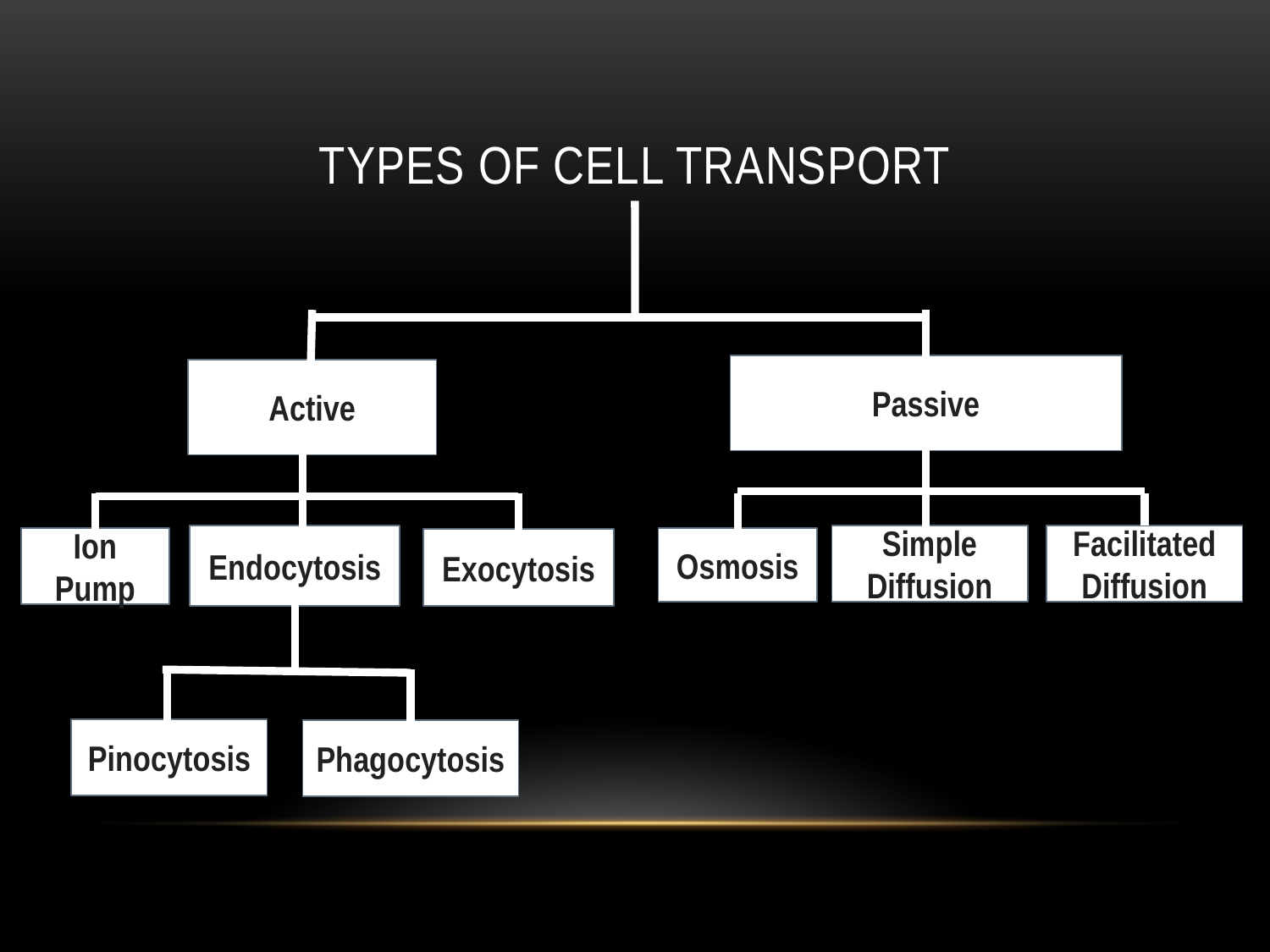

# Types of Cell Transport
Passive
Active
Endocytosis
Simple Diffusion
Facilitated Diffusion
Ion Pump
Osmosis
Exocytosis
Pinocytosis
Phagocytosis